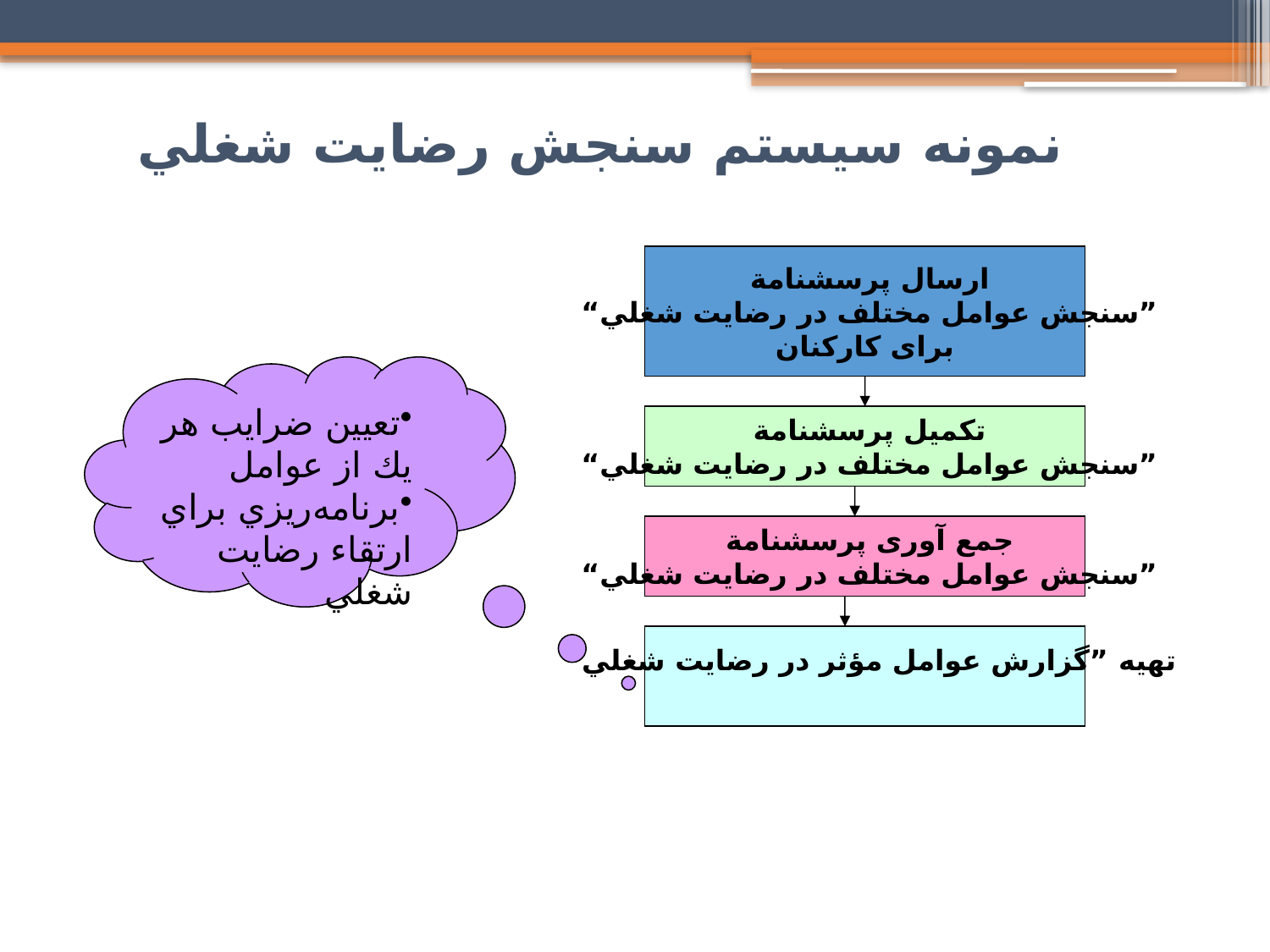

نمونه سيستم سنجش رضايت شغلي
ارسال پرسشنامة
”سنجش عوامل مختلف در رضايت شغلي“
برای کارکنان

تكميل پرسشنامة
”سنجش عوامل مختلف در رضايت شغلي“

جمع آوری پرسشنامة
”سنجش عوامل مختلف در رضايت شغلي“

تهيه ”گزارش عوامل مؤثر در رضايت شغلي“

تعيين ضرايب هر يك از عوامل
برنامه‌ريزي براي ارتقاء رضايت شغلي